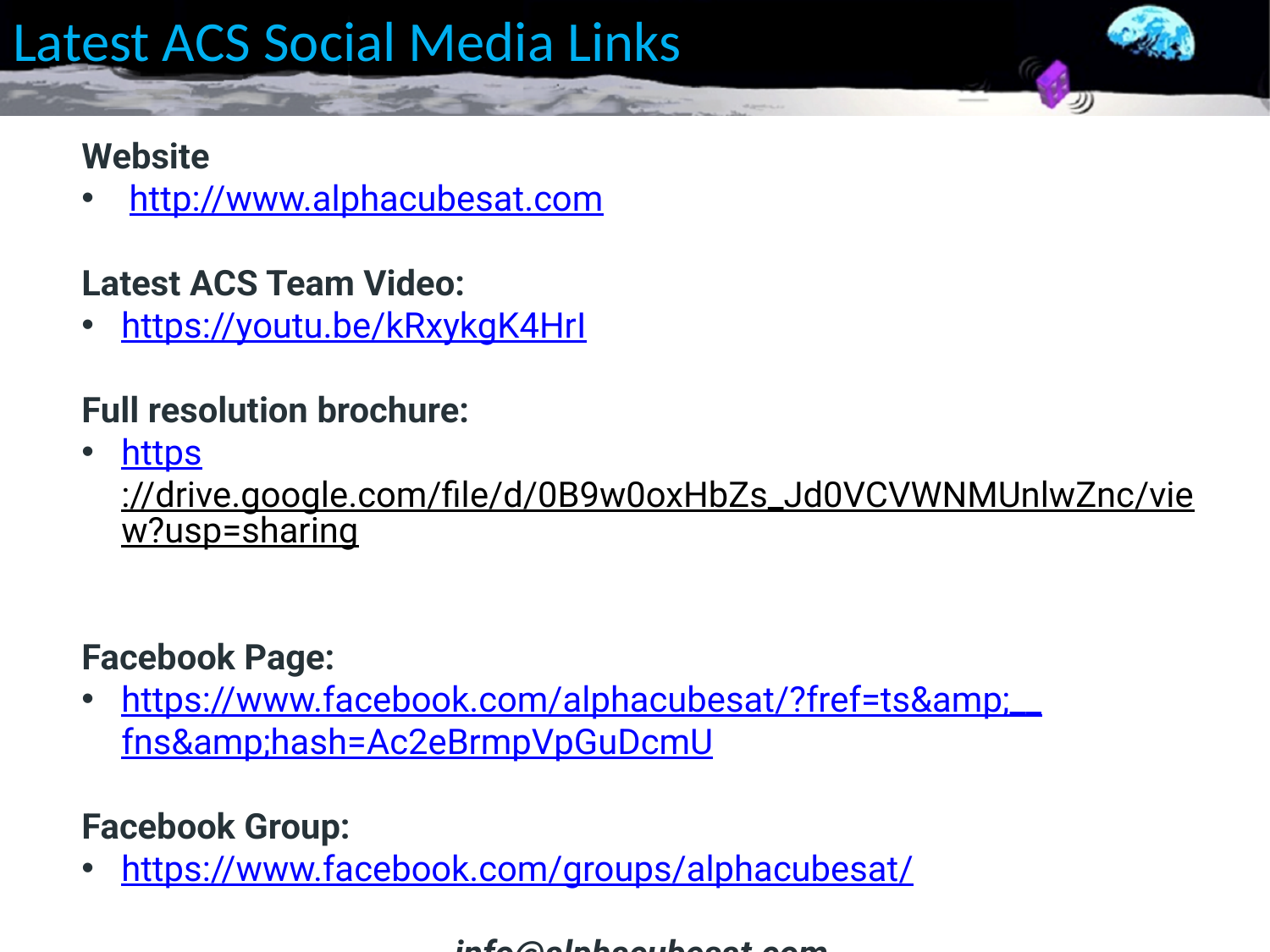

# Latest ACS Social Media Links
Website
http://www.alphacubesat.com

Latest ACS Team Video:
https://youtu.be/kRxykgK4HrI

Full resolution brochure:
https://drive.google.com/file/d/0B9w0oxHbZs_Jd0VCVWNMUnlwZnc/view?usp=sharing
Facebook Page:
https://www.facebook.com/alphacubesat/?fref=ts&amp;__fns&amp;hash=Ac2eBrmpVpGuDcmU

Facebook Group:
https://www.facebook.com/groups/alphacubesat/

info@alphacubesat.com